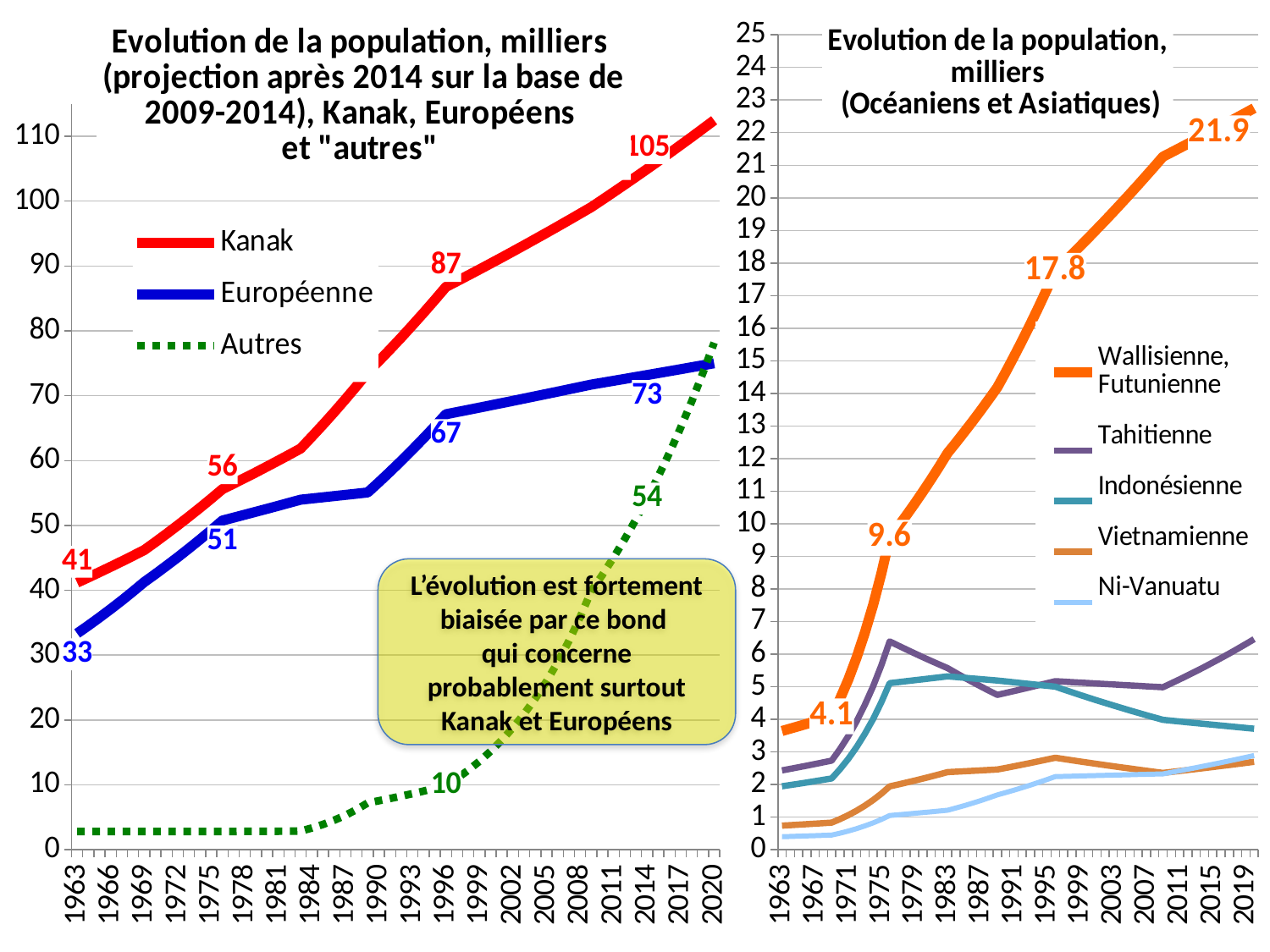

### Chart: Evolution de la population, milliers
(projection après 2014 sur la base de 2009-2014), Kanak, Européens
et "autres"

| Category | Kanak | Européenne | Autres |
|---|---|---|---|
| 1963.0 | 41.19 | 33.355 | 2.811999999999998 |
| 1964.0 | 41.98557989042976 | 34.55967829645638 | 2.811999999999998 |
| 1965.0 | 42.7965263106496 | 35.80786580586277 | 2.811999999999998 |
| 1966.0 | 43.62313606333228 | 37.1011339449349 | 2.811999999999998 |
| 1967.0 | 44.4657116838583 | 38.44111088504533 | 2.811999999999998 |
| 1968.0 | 45.32456155104234 | 39.8294836020259 | 2.811999999999998 |
| 1969.0 | 46.2 | 41.268 | 2.811999999999998 |
| 1970.0 | 47.43841237978027 | 42.50634690999365 | 2.811999999999998 |
| 1971.0 | 48.71002097649546 | 43.7818534368694 | 2.811999999999998 |
| 1972.0 | 50.01571563010257 | 45.09563464548968 | 2.811999999999998 |
| 1973.0 | 51.35641003313047 | 46.44883906095553 | 2.811999999999998 |
| 1974.0 | 52.73304237005905 | 47.84264967266229 | 2.811999999999998 |
| 1975.0 | 54.14657597383737 | 49.27828496848623 | 2.811999999999998 |
| 1976.0 | 55.598 | 50.757 | 2.811999999999998 |
| 1977.0 | 56.45348187638294 | 51.20455672103964 | 2.819932551151377 |
| 1978.0 | 57.32212698239358 | 51.65605983407541 | 2.827887479745062 |
| 1979.0 | 58.20413785956848 | 52.11154413695317 | 2.835864848907017 |
| 1980.0 | 59.099720165935 | 52.57104473435344 | 2.84386472194128 |
| 1981.0 | 60.00908272396354 | 53.03459704049718 | 2.851887162330468 |
| 1982.0 | 60.93243756925884 | 53.50223678187478 | 2.859932233736278 |
| 1983.0 | 61.87 | 53.974 | 2.868 |
| 1984.0 | 63.68606740050345 | 54.15759824532332 | 3.344994921938584 |
| 1985.0 | 65.55544174788224 | 54.34182101941369 | 3.901321836748575 |
| 1986.0 | 67.47968775861371 | 54.52667044667222 | 4.550174941691787 |
| 1987.0 | 69.4604160782287 | 54.71214865872491 | 5.306942843058324 |
| 1988.0 | 71.4992846294666 | 54.89825779444972 | 6.189573521983404 |
| 1989.0 | 73.598 | 55.085 | 7.219 |
| 1990.0 | 75.35180838369114 | 56.66590132348266 | 7.551503899355946 |
| 1991.0 | 77.14740925966142 | 58.2921734193097 | 7.89932277905363 |
| 1992.0 | 78.98579852485403 | 59.96511839720327 | 8.263162040212563 |
| 1993.0 | 80.86799580800691 | 61.68607573653218 | 8.643759574411346 |
| 1994.0 | 82.79504503516542 | 63.45642335879479 | 9.04188726018321 |
| 1995.0 | 84.76801500868085 | 65.27757873088107 | 9.458352528440283 |
| 1996.0 | 86.788 | 67.151 | 9.894 |
| 1997.0 | 87.6766822262552 | 67.49195550760685 | 11.01354878997549 |
| 1998.0 | 88.57446428312424 | 67.83464219804296 | 12.25977935609164 |
| 1999.0 | 89.48143935005164 | 68.17906886129367 | 13.64702628791688 |
| 2000.0 | 90.39770156061265 | 68.52524433197584 | 15.19124619567927 |
| 2001.0 | 91.32334601227915 | 68.87317748956237 | 16.91020124890269 |
| 2002.0 | 92.25846877629382 | 69.22287725861158 | 18.82366348323168 |
| 2003.0 | 93.2031669076376 | 69.57435260899717 | 20.95364222545505 |
| 2004.0 | 94.15753845510415 | 69.92761255613448 | 23.32463725265209 |
| 2005.0 | 95.12168247147778 | 70.2826661612158 | 25.9639205973887 |
| 2006.0 | 96.0956990238113 | 70.63952253144048 | 28.90185024038711 |
| 2007.0 | 97.07968920381381 | 70.99819082024948 | 32.1722192988749 |
| 2008.0 | 98.07375513834207 | 71.35868022755928 | 35.81264472710213 |
| 2009.0 | 99.07799999999997 | 71.721 | 39.865 |
| 2010.0 | 100.227037641647 | 72.0141930537472 | 42.38204203764187 |
| 2011.0 | 101.3894010216205 | 72.30858467091053 | 45.05800795887227 |
| 2012.0 | 102.565244682553 | 72.6041797511772 | 47.9029320819096 |
| 2013.0 | 103.754724959355 | 72.90098321426413 | 50.92748228325087 |
| 2014.0 | 104.958 | 73.199 | 54.143 |
| 2015.0 | 106.1752297865518 | 73.49823506840733 | 57.56154275790904 |
| 2016.0 | 107.4065761564347 | 73.79869339978498 | 61.19592938460357 |
| 2017.0 | 108.6522028239508 | 74.10037999479096 | 65.05978807753208 |
| 2018.0 | 109.9122754020467 | 74.40329987452657 | 69.16760750688705 |
| 2019.0 | 111.1869614243323 | 74.707458080618 | 73.53479114511478 |
| 2020.0 | 112.476430367356 | 75.0128596753022 | 78.17771502675167 |

### Chart: Evolution de la population, milliers
 (Océaniens et Asiatiques)

| Category | Wallisienne, Futunienne | Tahitienne | Indonésienne | Vietnamienne | Ni-Vanuatu |
|---|---|---|---|---|---|
| 1963.0 | 3.643709050112191 | 2.43307329842932 | 1.945773373223635 | 0.739706058339566 | 0.399738219895288 |
| 1964.0 | 3.715447705919791 | 2.480976521631322 | 1.984082460030932 | 0.754269657569967 | 0.40760840990657 |
| 1965.0 | 3.78859877821463 | 2.529822880740749 | 2.023145789933651 | 0.769119990186086 | 0.415633551052697 |
| 1966.0 | 3.863190075161092 | 2.579630944556948 | 2.062978212741442 | 0.784262701498067 | 0.423816694067406 |
| 1967.0 | 3.939249952420717 | 2.63041964746848 | 2.10359487063236 | 0.799703547962956 | 0.432160949748381 |
| 1968.0 | 4.016807323931516 | 2.682208296650959 | 2.145011203909098 | 0.815448399372995 | 0.440669490139807 |
| 1969.0 | 4.095891672899526 | 2.735016579406632 | 2.187242956868611 | 0.831503241087011 | 0.44934554973822 |
| 1970.0 | 4.623883354909465 | 3.08758108047502 | 2.469195259319015 | 0.938690351957904 | 0.507269618917035 |
| 1971.0 | 5.219937192497452 | 3.485593835257677 | 2.787493364419024 | 1.05969469909336 | 0.572660542484832 |
| 1972.0 | 5.892826916727365 | 3.934913470358857 | 3.146822523392916 | 1.196297429652208 | 0.646480854933 |
| 1973.0 | 6.652457259527359 | 4.442153834044455 | 3.552471952089063 | 1.350509294249472 | 0.729817168791531 |
| 1974.0 | 7.51000974832907 | 5.014781350075326 | 4.010412686627284 | 1.524600244593395 | 0.823896169234722 |
| 1975.0 | 8.478107294747897 | 5.661224921192542 | 4.527385475233149 | 1.721132846483666 | 0.930102670513561 |
| 1976.0 | 9.571 | 6.391 | 5.111 | 1.943 | 1.05 |
| 1977.0 | 9.905638084097497 | 6.266691276607444 | 5.140208716292717 | 2.000254109272064 | 1.071744348400344 |
| 1978.0 | 10.25197637165633 | 6.144800431279616 | 5.169584356691738 | 2.059195317375078 | 1.093938998407693 |
| 1979.0 | 10.61042394570542 | 6.025280434860544 | 5.199127875147226 | 2.119873337814355 | 1.116593275274455 |
| 1980.0 | 10.98140419235186 | 5.90808517293916 | 5.228840231060896 | 2.182339348996114 | 1.139716697368788 |
| 1981.0 | 11.36535530087017 | 5.79316942805691 | 5.258722389317401 | 2.246646037393513 | 1.163318980173813 |
| 1982.0 | 11.76273078127666 | 5.680488862261483 | 5.288775320315588 | 2.312847641984638 | 1.187410040369653 |
| 1983.0 | 12.174 | 5.57 | 5.319 | 2.381 | 1.212 |
| 1984.0 | 12.48833117337131 | 5.424107200917544 | 5.297449558049148 | 2.394150414206062 | 1.280165746379364 |
| 1985.0 | 12.8107783387381 | 5.282035714011804 | 5.275986429794155 | 2.40737345898491 | 1.352165295547057 |
| 1986.0 | 13.14155105000927 | 5.143685449169689 | 5.254610261475141 | 2.420669535479802 | 1.428214269638838 |
| 1987.0 | 13.48086427174974 | 5.008958937898774 | 5.233320700765573 | 2.434039047049546 | 1.508540417889324 |
| 1988.0 | 13.82893851888285 | 4.877761264660171 | 5.212117396766302 | 2.447482399280723 | 1.593384298688716 |
| 1989.0 | 14.186 | 4.75 | 5.191 | 2.461 | 1.683 |
| 1990.0 | 14.64909731711187 | 4.807976249268793 | 5.163716402888975 | 2.509595997773353 | 1.753607954976822 |
| 1991.0 | 15.12731229424886 | 4.866660129164852 | 5.136576206793436 | 2.55915159367738 | 1.827178169790845 |
| 1992.0 | 15.62113844246401 | 4.926060276692237 | 5.109578658005876 | 2.609685736362473 | 1.90383492198765 |
| 1993.0 | 16.13108538331684 | 4.986185434274284 | 5.082723006780281 | 2.661217748647488 | 1.983707703006667 |
| 1994.0 | 16.65767937479552 | 5.047044451040186 | 5.05600850731122 | 2.713767334908228 | 2.06693143692293 |
| 1995.0 | 17.20146385440764 | 5.108646284127409 | 5.02943441771319 | 2.767354588611843 | 2.153646708365848 |
| 1996.0 | 17.763 | 5.171 | 5.003 | 2.822 | 2.244 |
| 1997.0 | 18.01038802136902 | 5.156449154114778 | 4.916208976101196 | 2.7831833826326 | 2.250278138899578 |
| 1998.0 | 18.26122145359865 | 5.141939253330301 | 4.830923585188482 | 2.74490068793842 | 2.256573842428408 |
| 1999.0 | 18.5155482814536 | 5.12747018242982 | 4.747117707847805 | 2.707144571809707 | 2.262887159727838 |
| 2000.0 | 18.77341715798974 | 5.113041826520774 | 4.664765677779375 | 2.669907791156914 | 2.269218140076698 |
| 2001.0 | 19.03487741386151 | 5.098654071033954 | 4.58384227393721 | 2.633183202519214 | 2.275566832891691 |
| 2002.0 | 19.29997906675895 | 5.084306801722469 | 4.504322712804763 | 2.596963760694104 | 2.281933287727771 |
| 2003.0 | 19.56877283097594 | 5.06999990466096 | 4.426182640804971 | 2.561242517385855 | 2.288317554278541 |
| 2004.0 | 19.84131012711273 | 5.055733266244634 | 4.34939812684164 | 2.52601261987257 | 2.294719682376626 |
| 2005.0 | 20.11764309191123 | 5.041506773188374 | 4.273945654970332 | 2.491267309691554 | 2.301139721994075 |
| 2006.0 | 20.39782458823033 | 5.027320312525837 | 4.199802117196445 | 2.456999921342788 | 2.307577723242745 |
| 2007.0 | 20.68190821515792 | 5.013173771608564 | 4.126944806398144 | 2.423203881010221 | 2.314033736374693 |
| 2008.0 | 20.96994831826458 | 4.999067038105078 | 4.05535140937215 | 2.38987270530066 | 2.320507811782566 |
| 2009.0 | 21.262 | 4.985 | 3.985 | 2.357 | 2.327 |
| 2010.0 | 21.39317151327446 | 5.103800981745314 | 3.959475101303036 | 2.386073840164991 | 2.373318969645183 |
| 2011.0 | 21.52515226208155 | 5.22543319182837 | 3.934113695819007 | 2.415506309172554 | 2.420559919070766 |
| 2012.0 | 21.65794723883258 | 5.349964103209265 | 3.908914736333916 | 2.445301830746763 | 2.468741200298004 |
| 2013.0 | 21.79156146673852 | 5.47746279684286 | 3.883877182341452 | 2.475464883178792 | 2.517881530645411 |
| 2014.0 | 21.926 | 5.608 | 3.858999999999999 | 2.506 | 2.568 |
| 2015.0 | 22.06126792399848 | 5.74164812550205 | 3.834282162089948 | 2.53691177066333 | 2.619116078233274 |
| 2016.0 | 22.19737035548866 | 5.878481311890371 | 3.80972264797128 | 2.568204841233101 | 2.671249622764812 |
| 2017.0 | 22.33431244279198 | 6.01857546455317 | 3.785320443541425 | 2.599883915083319 | 2.72442088627644 |
| 2018.0 | 22.47209936599138 | 6.162008297832434 | 3.761074541193391 | 2.631953753604604 | 2.778650524579894 |
| 2019.0 | 22.61073633712718 | 6.308859378134398 | 3.736983939774153 | 2.664419176919813 | 2.833959604641167 |
| 2020.0 | 22.75022860039463 | 6.4592101680673 | 3.713047644543316 | 2.69728506460853 | 2.890369612764525 |
L’évolution est fortement biaisée par ce bond
qui concerne probablement surtout Kanak et Européens